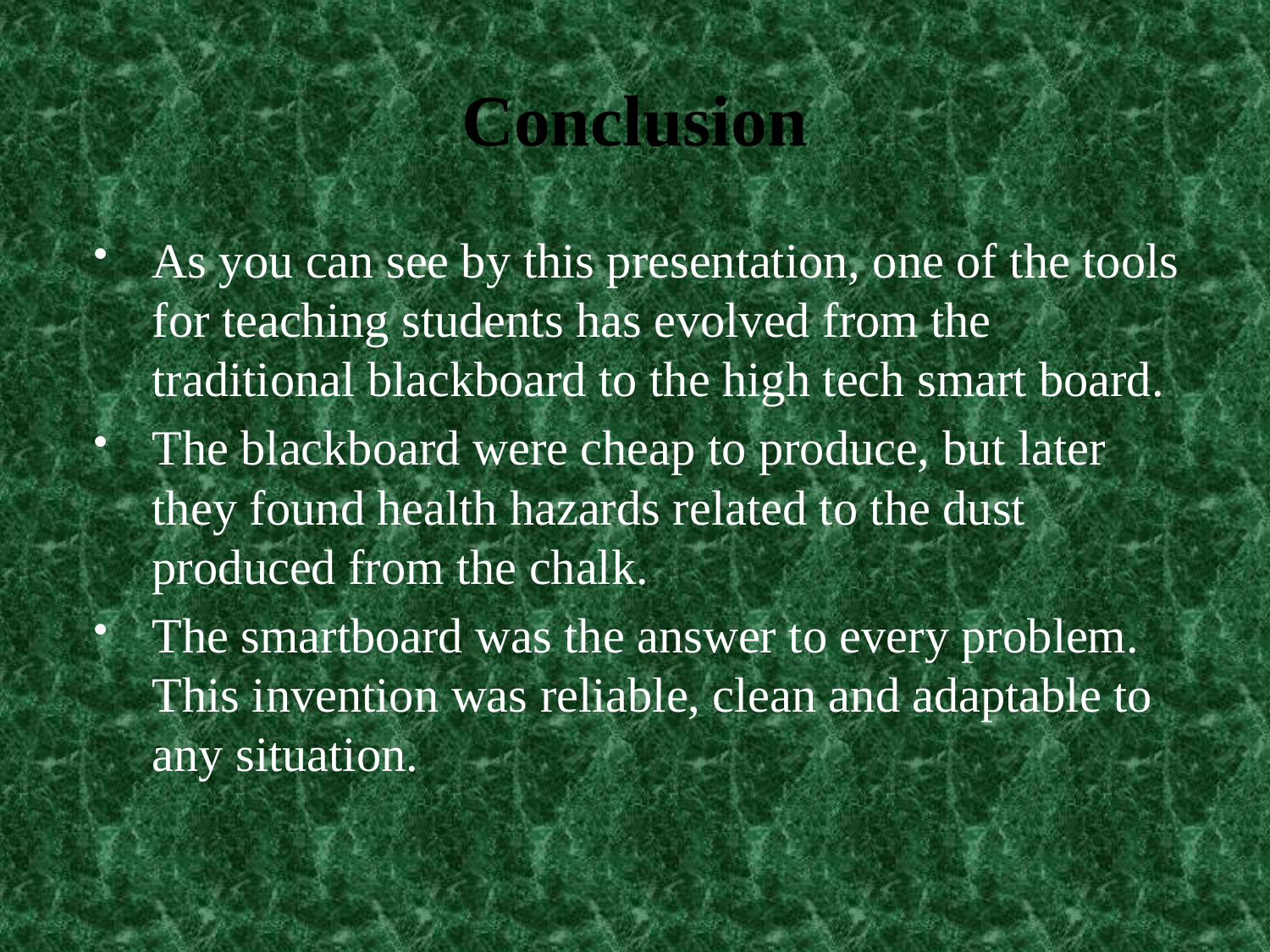

# Conclusion
As you can see by this presentation, one of the tools for teaching students has evolved from the traditional blackboard to the high tech smart board.
The blackboard were cheap to produce, but later they found health hazards related to the dust produced from the chalk.
The smartboard was the answer to every problem.  This invention was reliable, clean and adaptable to any situation.